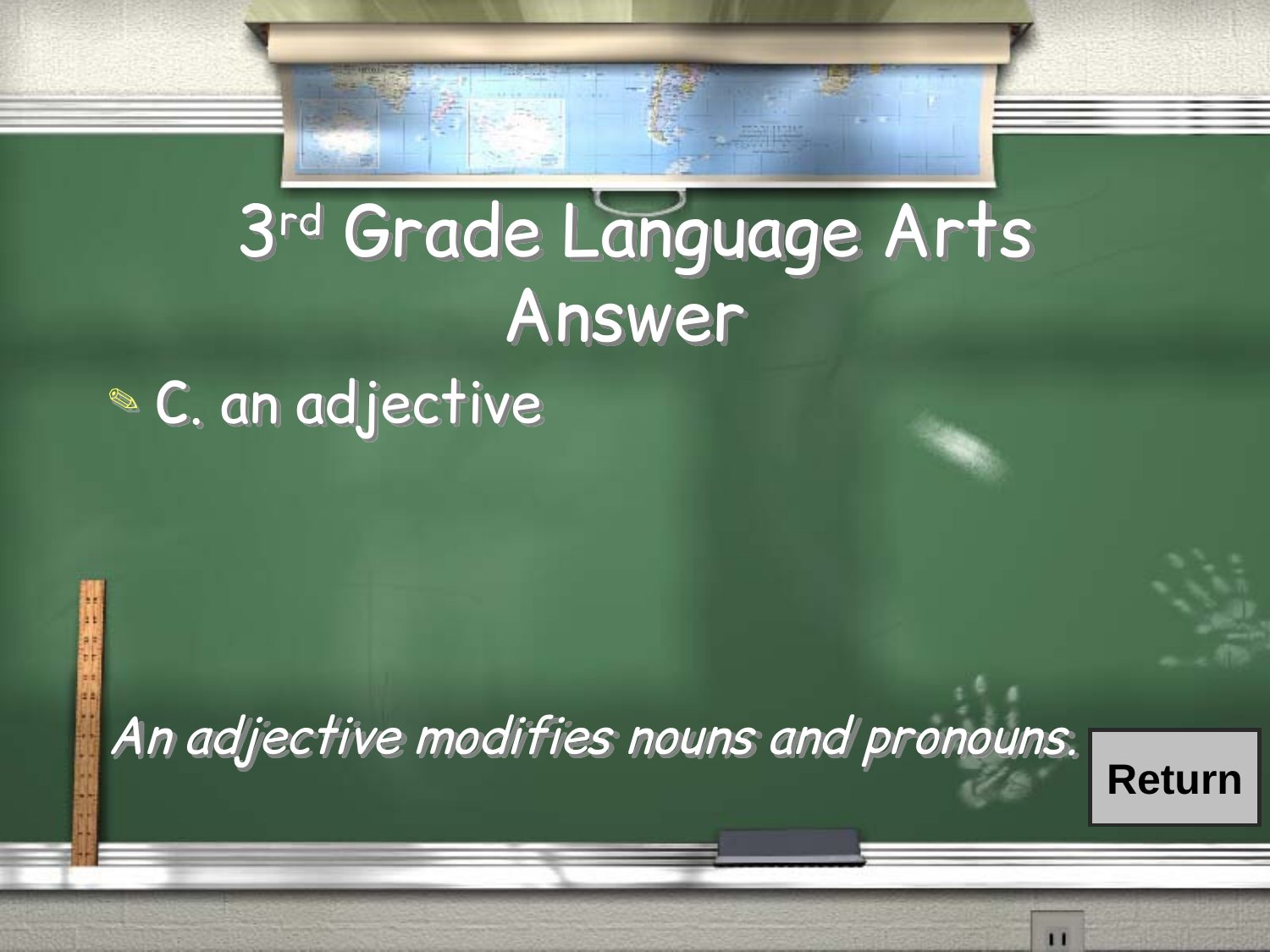

# 3rd Grade Language Arts Answer
C. an adjective

An adjective modifies nouns and pronouns.
Return